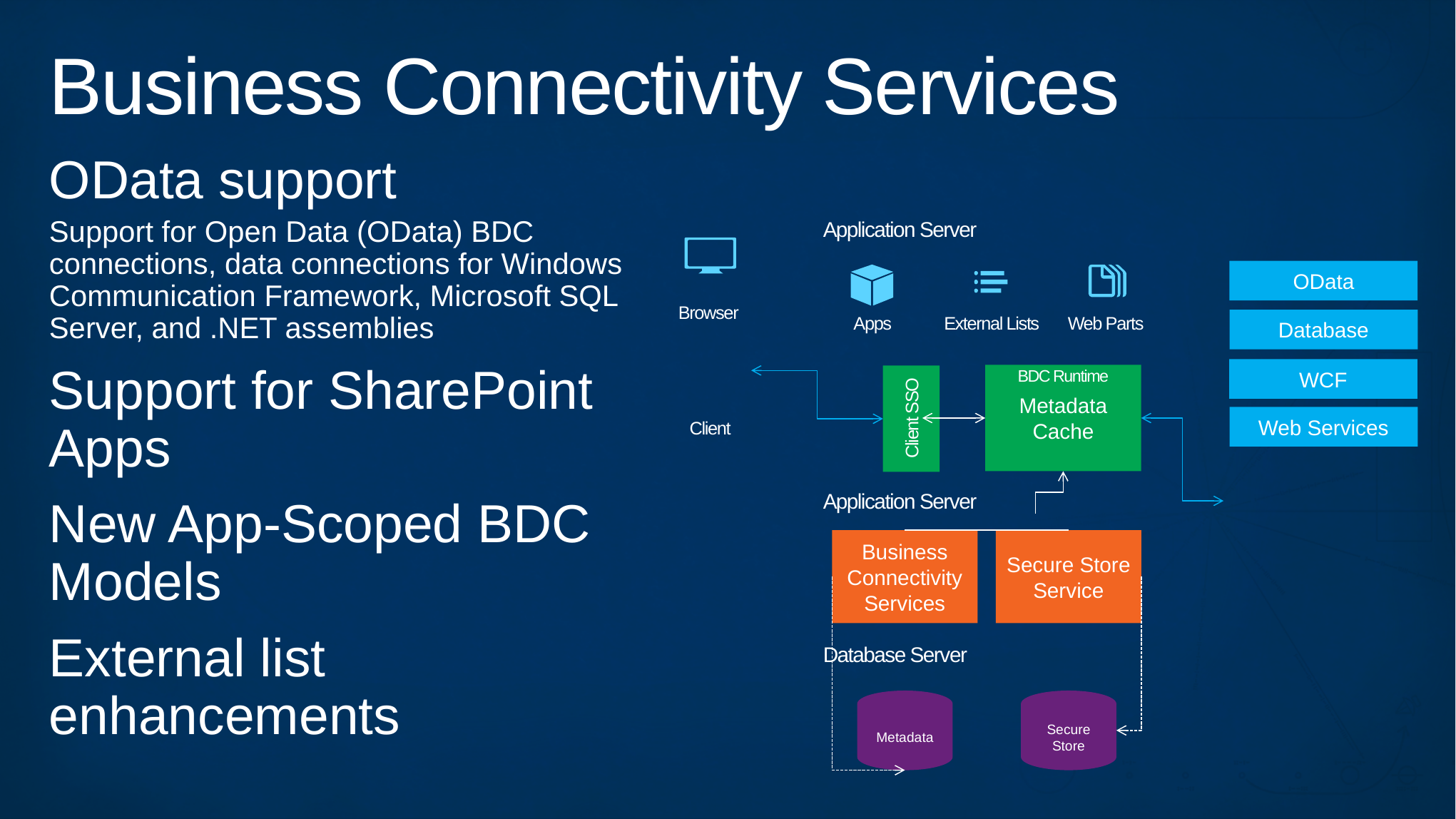

# Business Connectivity Services
OData support
Support for Open Data (OData) BDC connections, data connections for Windows Communication Framework, Microsoft SQL Server, and .NET assemblies
Support for SharePoint Apps
New App-Scoped BDC Models
External list enhancements

Application Server

OData

Apps

Web Parts

External Lists
Browser
Database

WCF
Metadata Cache

BDC Runtime
Client SSO
Web Services
Client
Application Server
Business Connectivity Services
Secure Store Service
Database Server
Metadata
Secure Store